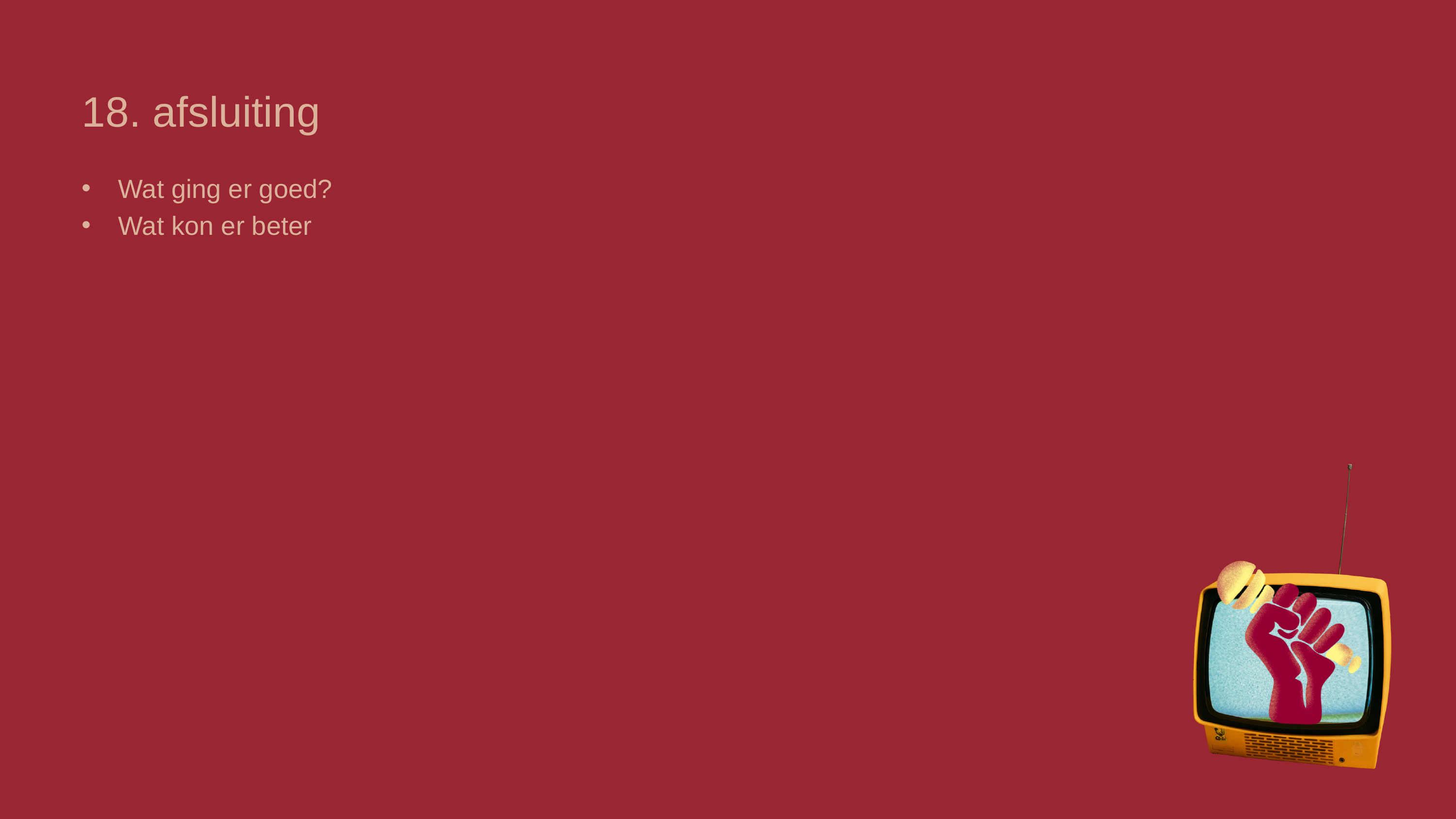

18. afsluiting
Wat ging er goed?
Wat kon er beter